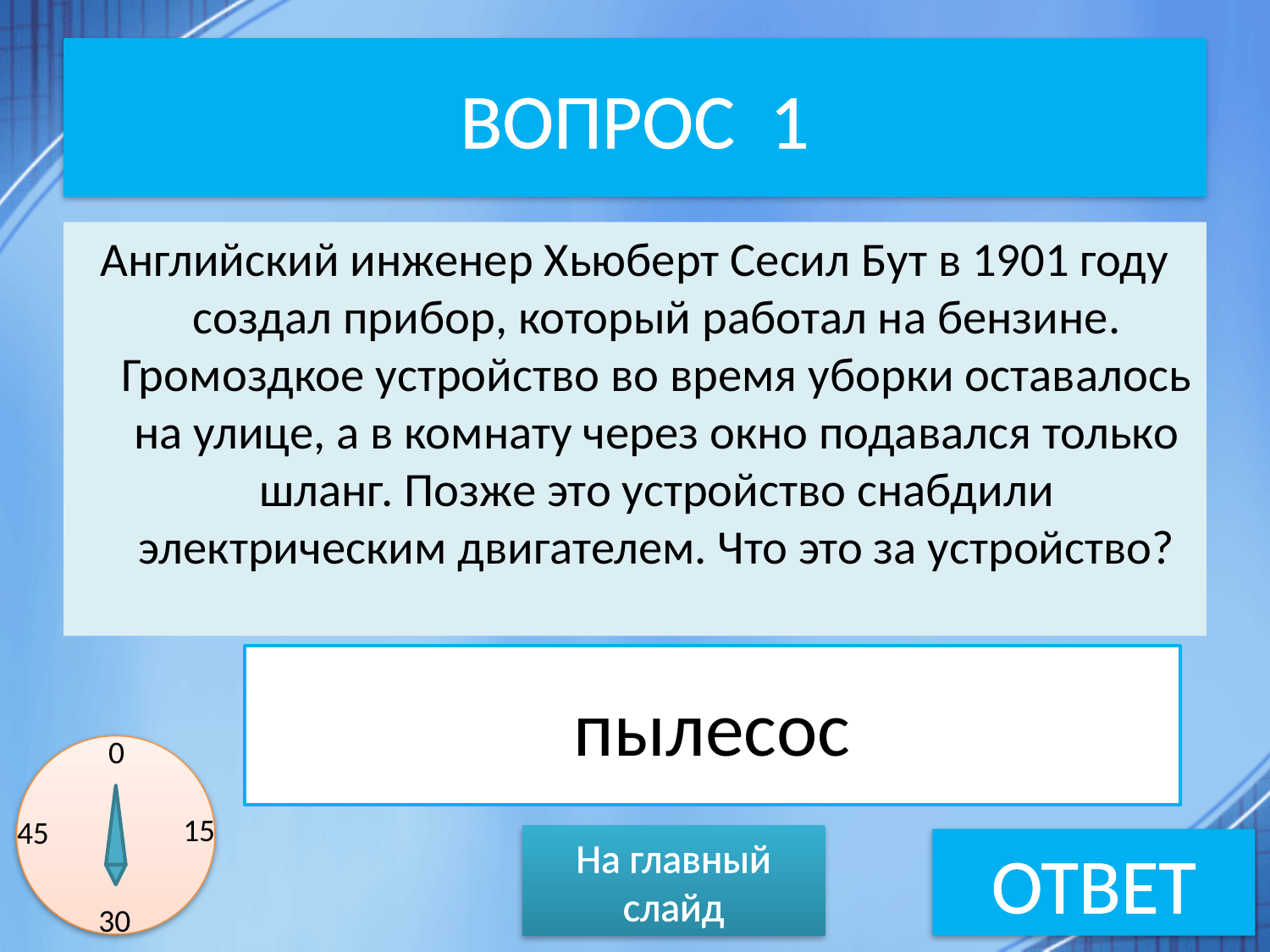

# ВОПРОС  1
Английский инженер Хьюберт Сесил Бут в 1901 году создал прибор, который работал на бензине. Громоздкое устройство во время уборки оставалось на улице, а в комнату через окно подавался только шланг. Позже это устройство снабдили электрическим двигателем. Что это за устройство?

пылесос
0

15
45
На главный слайд
ОТВЕТ
30